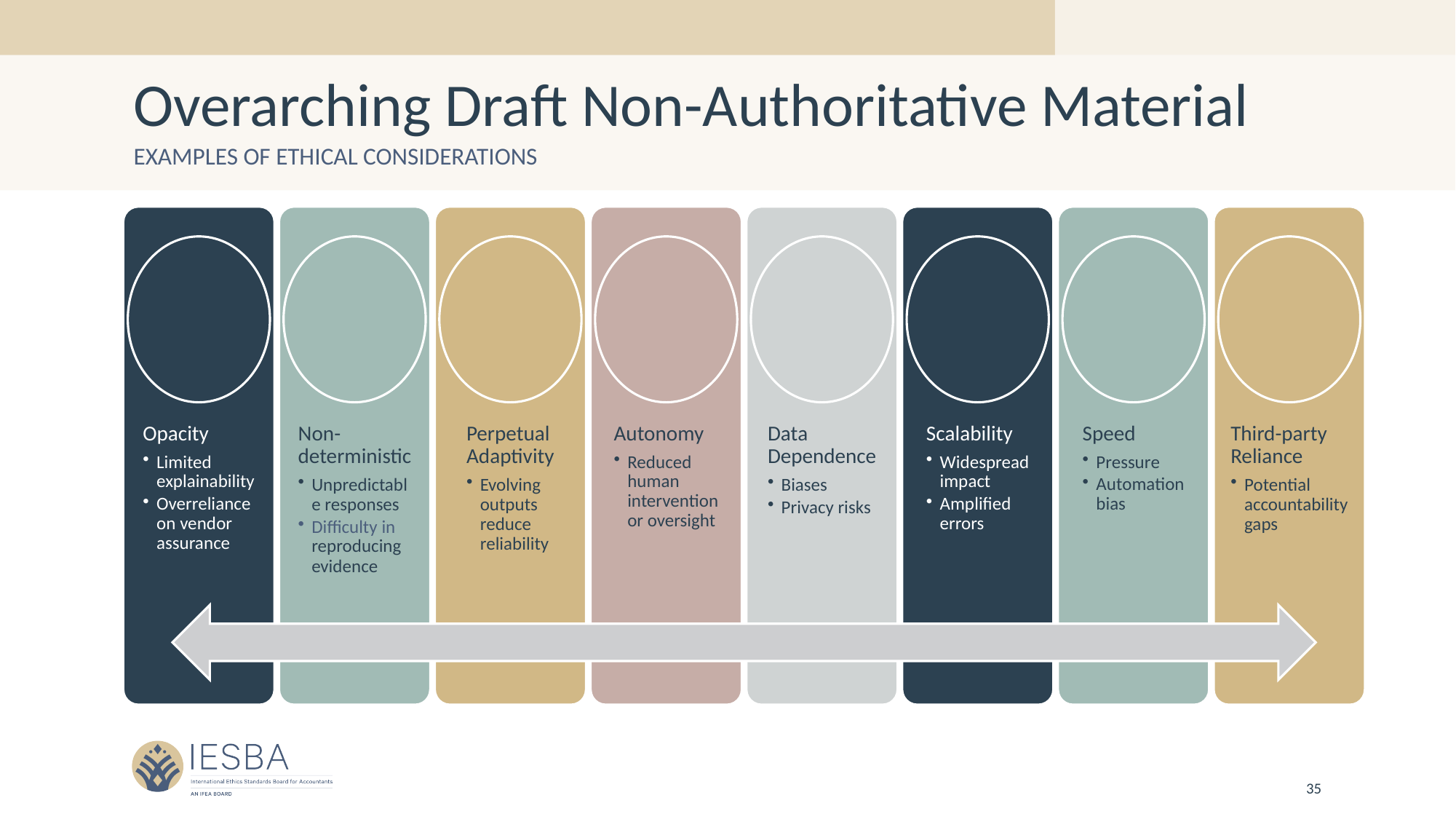

# Overarching Draft Non-Authoritative Material
Examples of ETHICAL CONSIDERATIONS
Opacity
Limited explainability
Overreliance on vendor assurance
Non-deterministic
Unpredictable responses
Difficulty in reproducing evidence
Perpetual Adaptivity
Evolving outputs reduce reliability
Autonomy
Reduced human intervention or oversight
Data Dependence
Biases
Privacy risks
Scalability
Widespread impact
Amplified errors
Speed
Pressure
Automation bias
Third-party Reliance
Potential accountability gaps
35